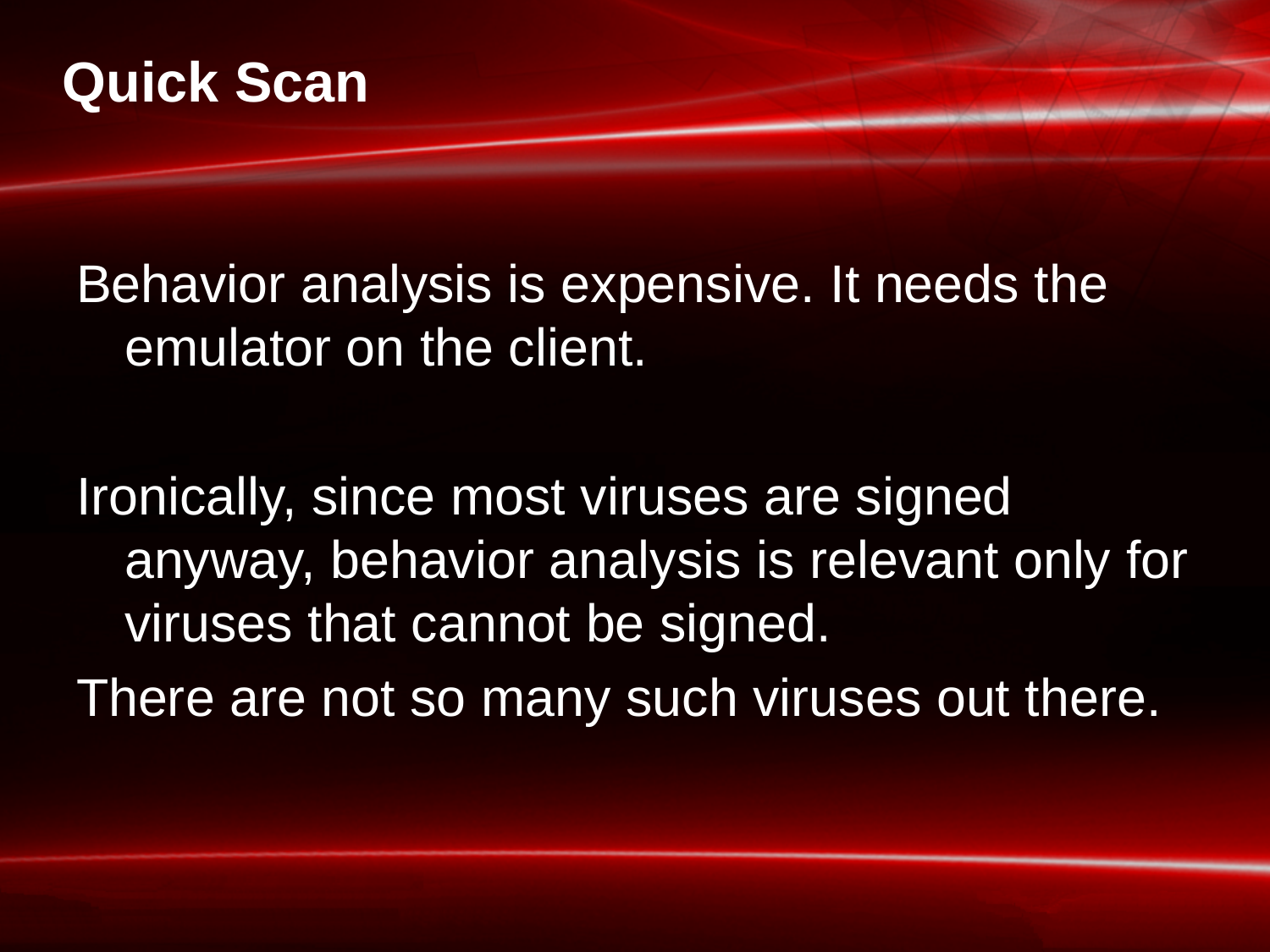

# Quick Scan
Behavior analysis is expensive. It needs the emulator on the client.

Ironically, since most viruses are signed anyway, behavior analysis is relevant only for viruses that cannot be signed.
There are not so many such viruses out there.